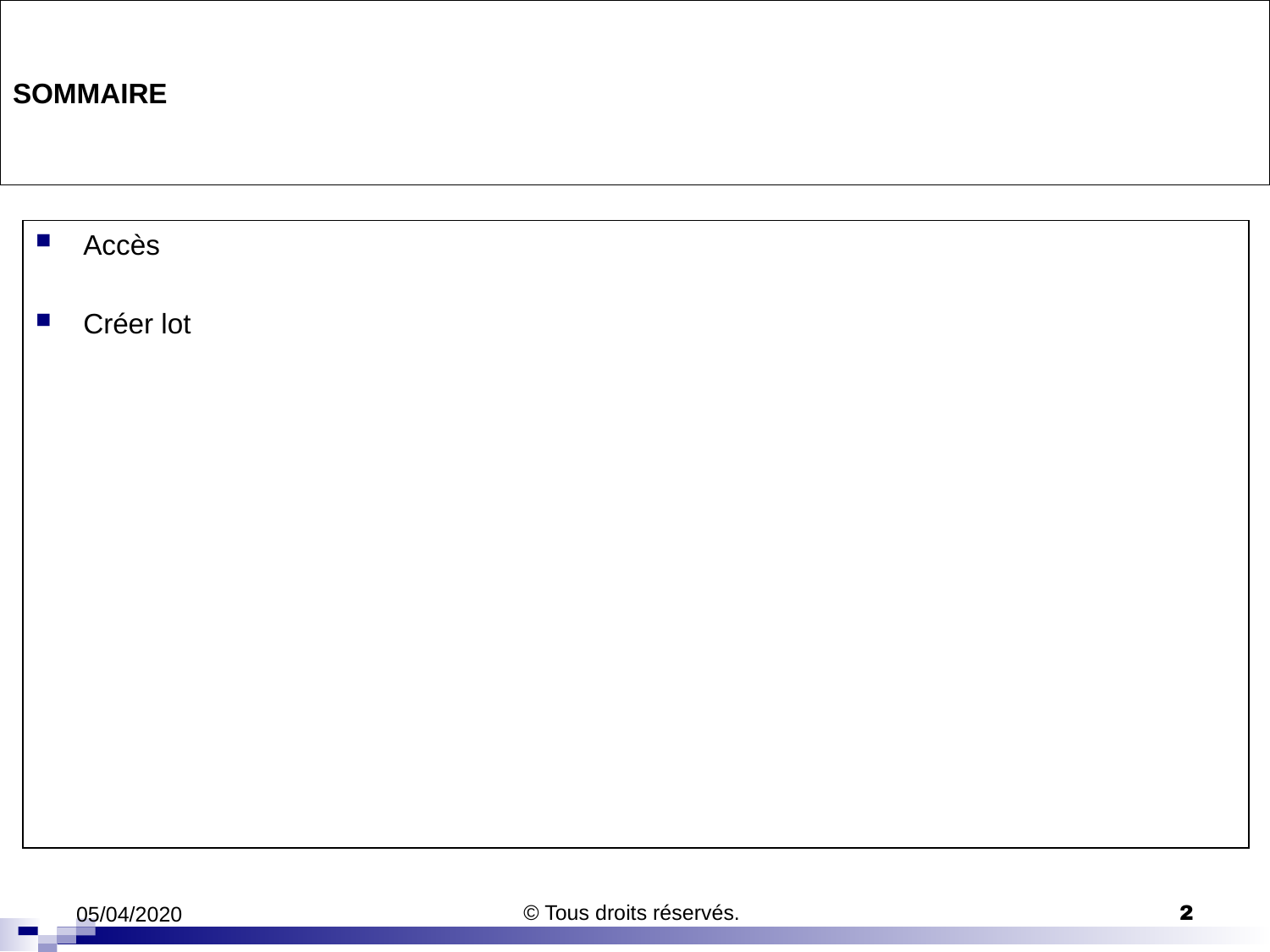

# SOMMAIRE
Accès

Créer lot

05/04/2020
© Tous droits réservés.
2